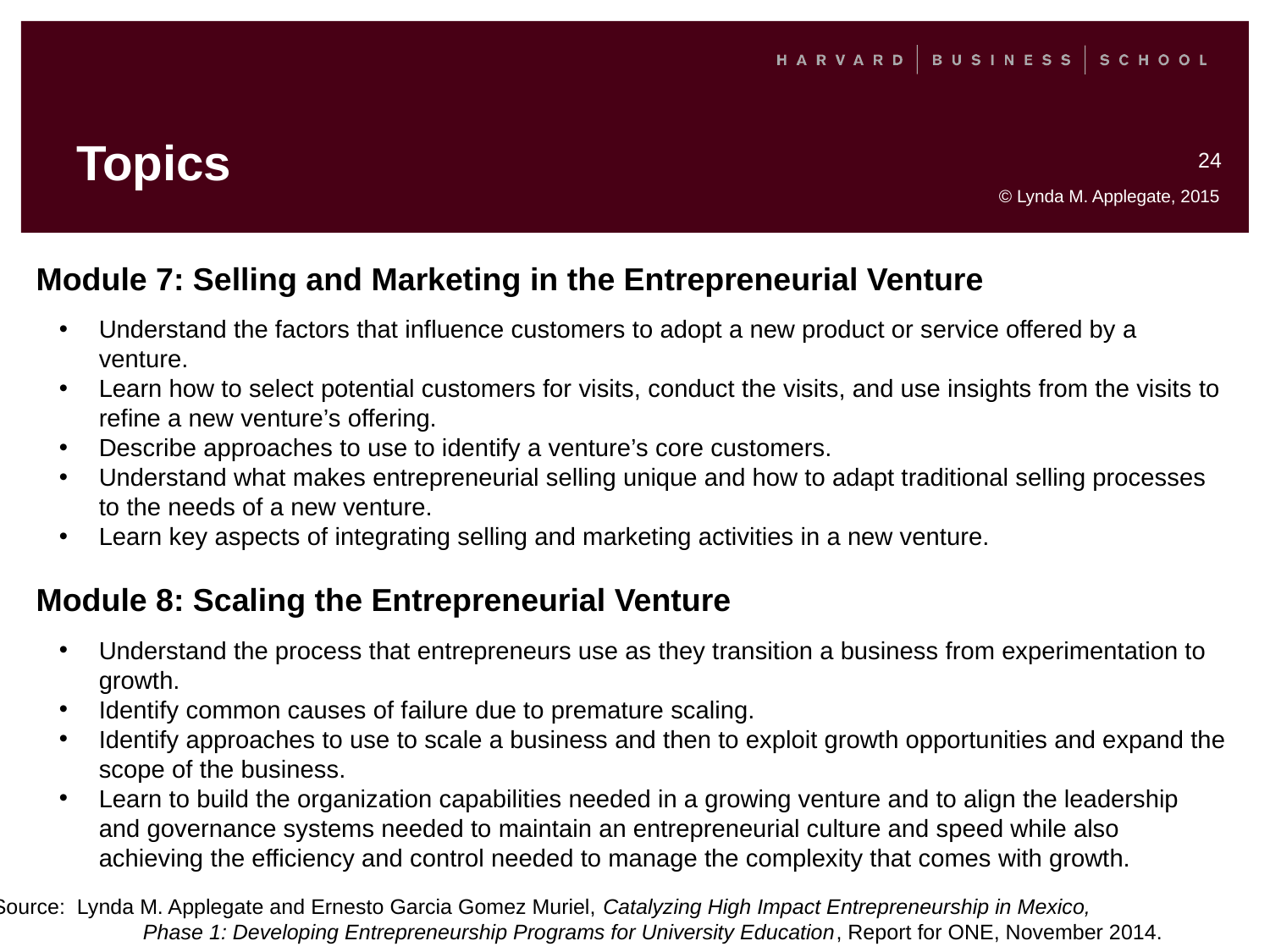

# Topics
24
Module 7: Selling and Marketing in the Entrepreneurial Venture

Understand the factors that influence customers to adopt a new product or service offered by a venture.
Learn how to select potential customers for visits, conduct the visits, and use insights from the visits to refine a new venture’s offering.
Describe approaches to use to identify a venture’s core customers.
Understand what makes entrepreneurial selling unique and how to adapt traditional selling processes to the needs of a new venture.
Learn key aspects of integrating selling and marketing activities in a new venture.

Module 8: Scaling the Entrepreneurial Venture

Understand the process that entrepreneurs use as they transition a business from experimentation to growth.
Identify common causes of failure due to premature scaling.
Identify approaches to use to scale a business and then to exploit growth opportunities and expand the scope of the business.
Learn to build the organization capabilities needed in a growing venture and to align the leadership and governance systems needed to maintain an entrepreneurial culture and speed while also achieving the efficiency and control needed to manage the complexity that comes with growth.

Source:  Lynda M. Applegate and Ernesto Garcia Gomez Muriel, Catalyzing High Impact Entrepreneurship in Mexico,
	    Phase 1: Developing Entrepreneurship Programs for University Education, Report for ONE, November 2014.